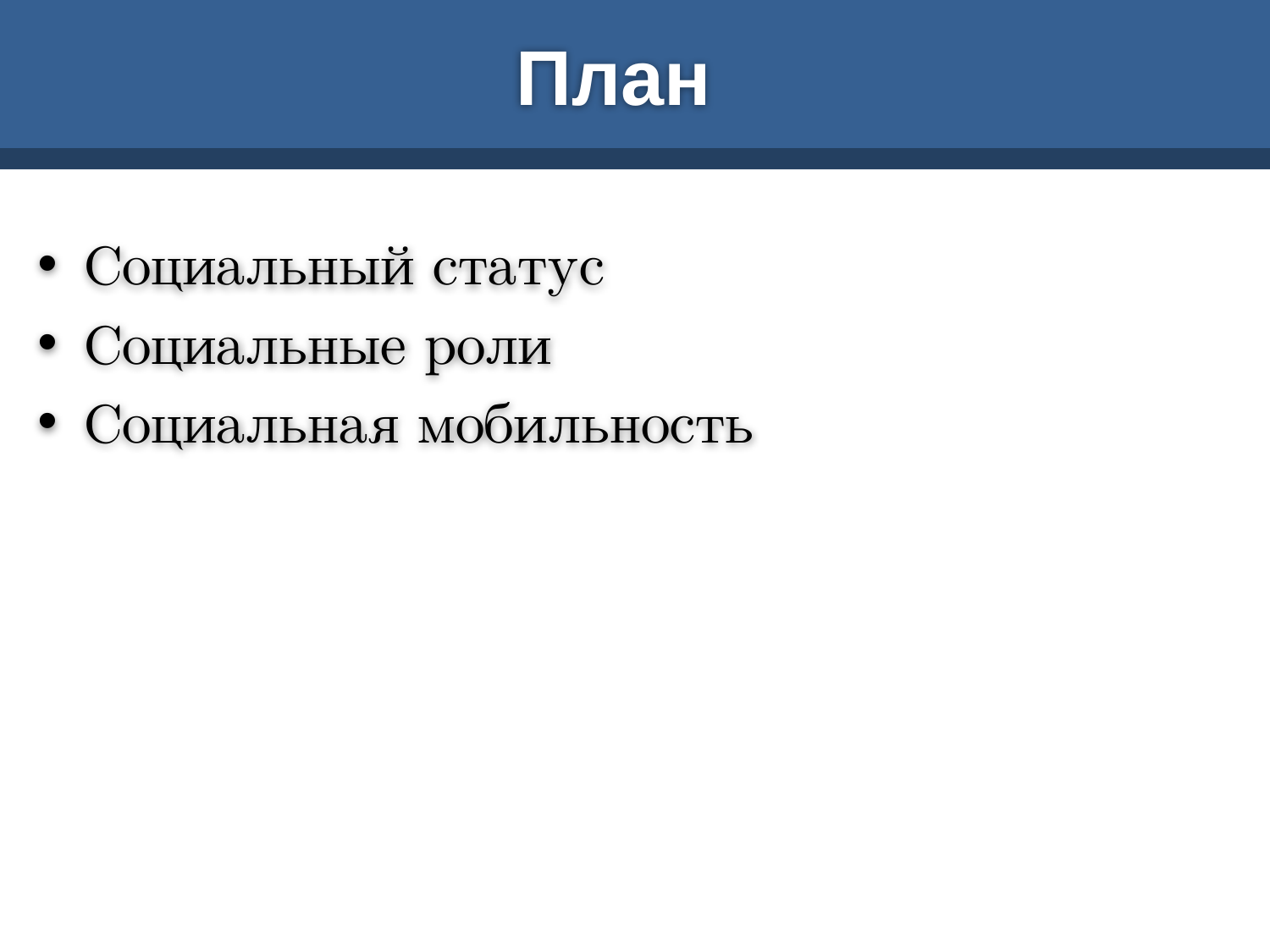

# План
Социальный статус
Социальные роли
Социальная мобильность